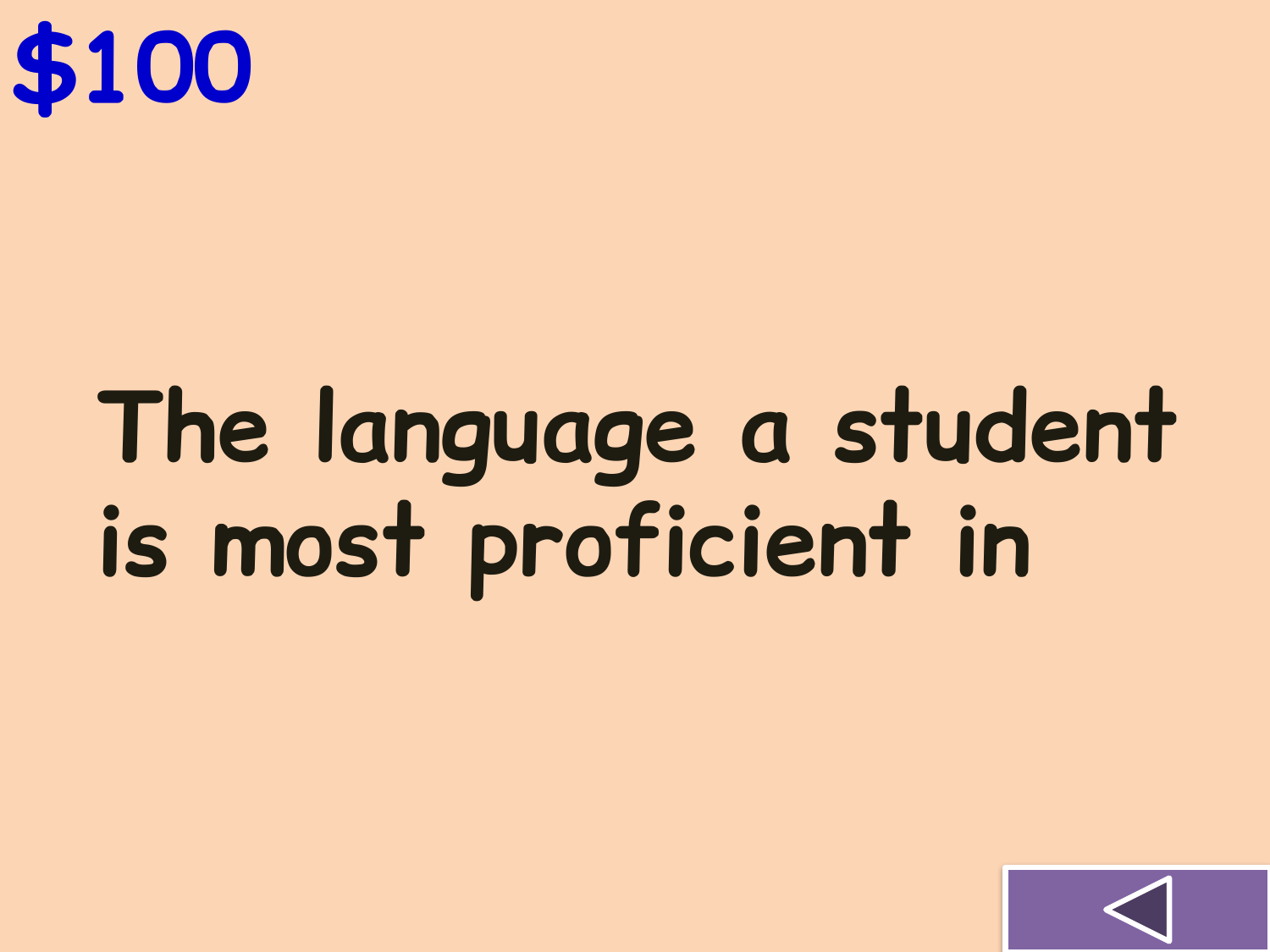

$100
The language a student is most proficient in